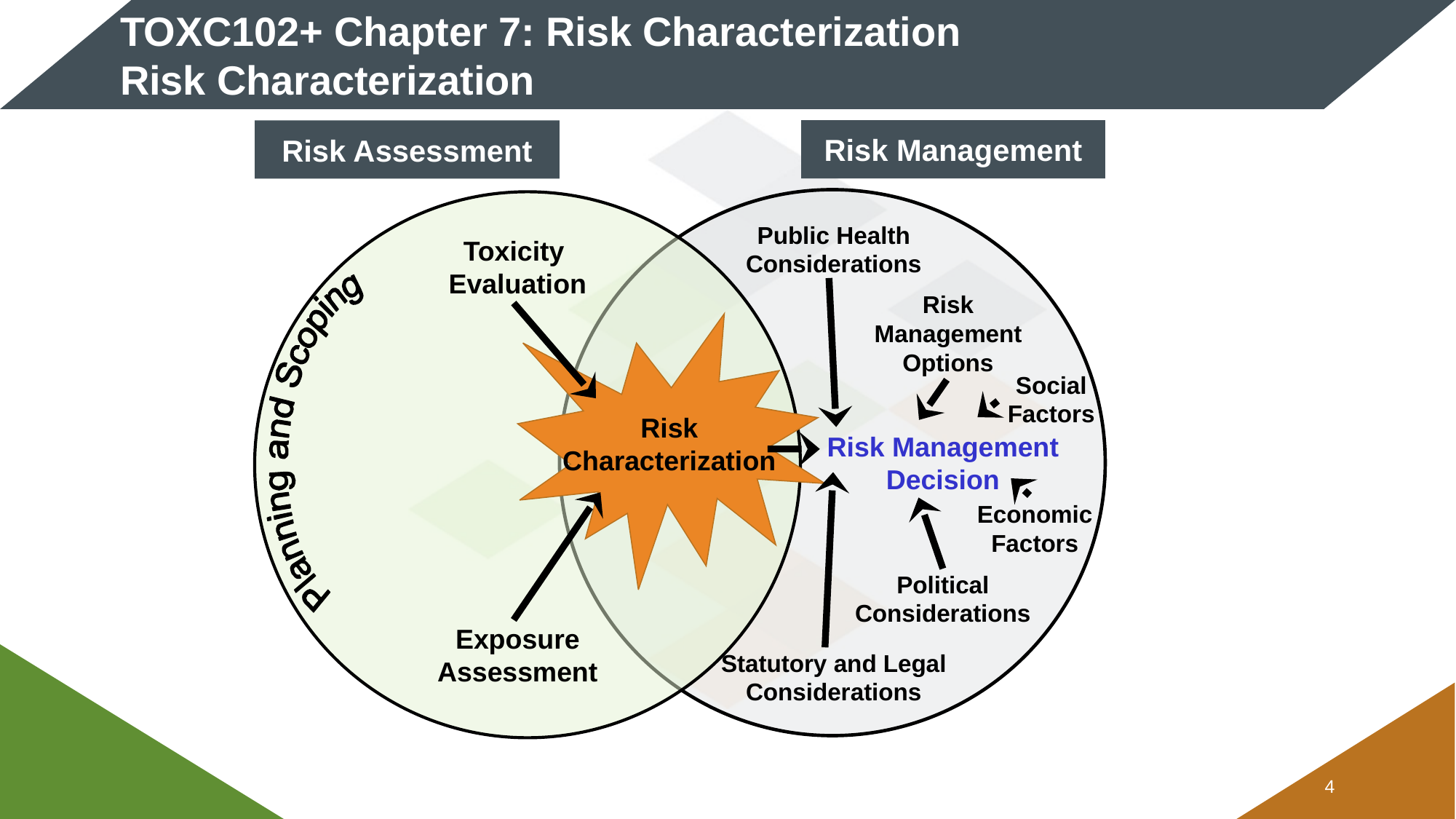

# TOXC102+ Chapter 7: Risk Characterization Risk Characterization
Risk Management
Risk Assessment

Public Health
Considerations
Toxicity
Evaluation

Risk
Management
Options

Risk
Characterization

Social
Factors

Risk Management
Decision

Economic
Factors

Political
Considerations

Exposure
Assessment
Statutory and Legal
Considerations
4